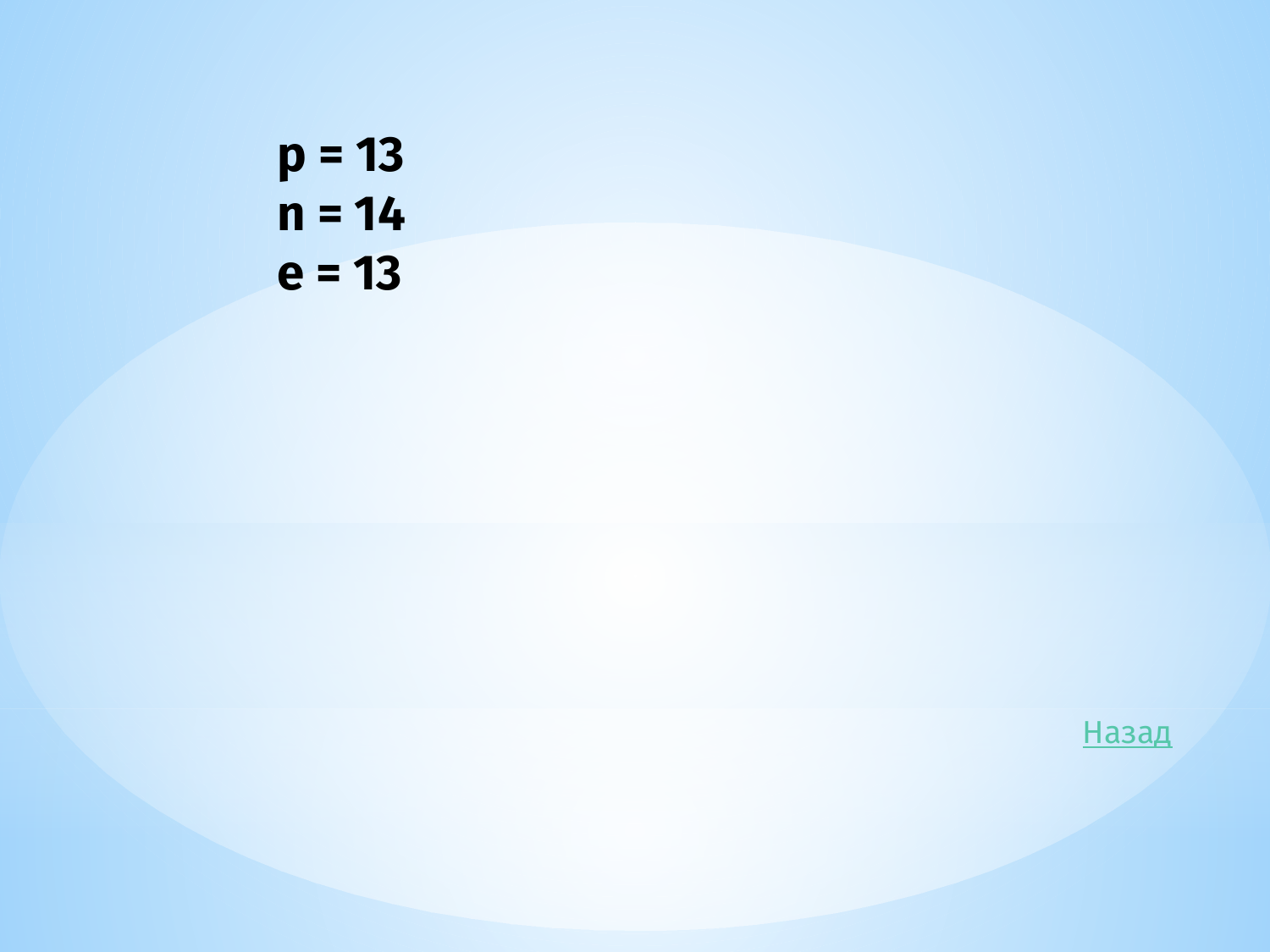

р = 13
n = 14
е = 13
Назад